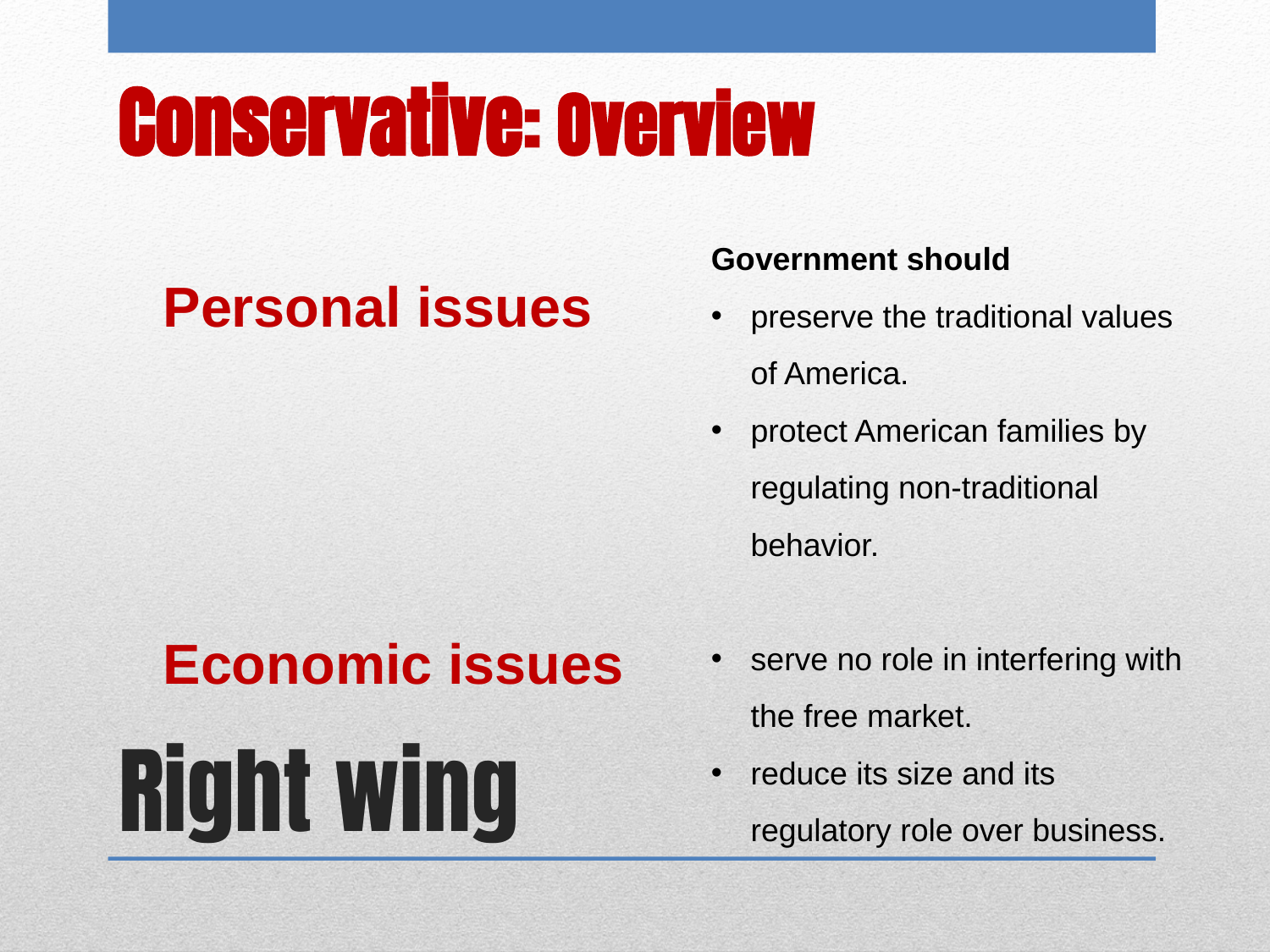

Conservative: Overview

Personal issues

Economic issues
Government should
preserve the traditional values of America.
protect American families by regulating non-traditional behavior.

serve no role in interfering with the free market.
reduce its size and its regulatory role over business.
# Right wing